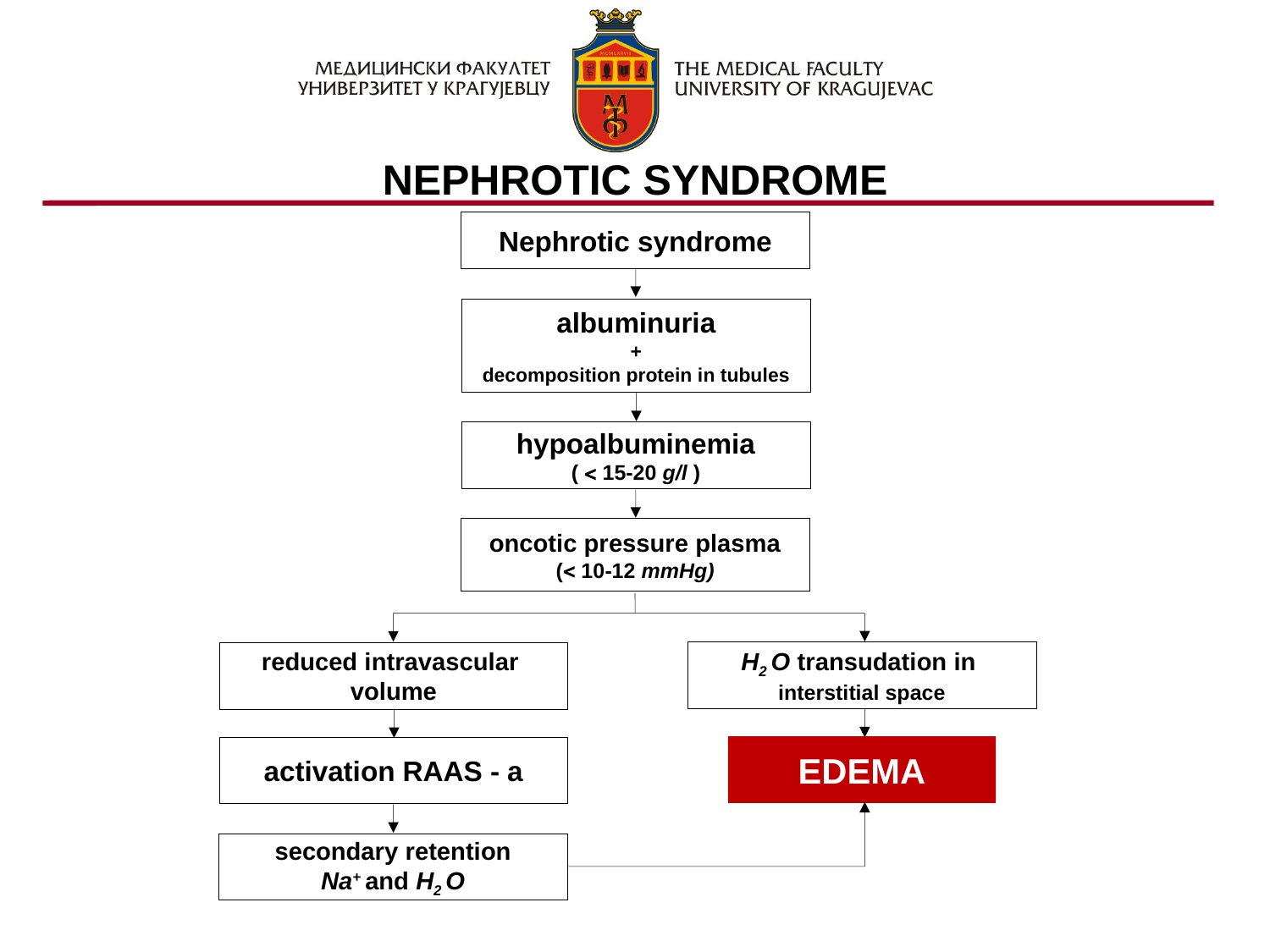

NEPHROTIC SYNDROME

Nephrotic syndrome

albuminuria
+
decomposition protein in tubules

hypoalbuminemia
( < 15-20 g/l )

oncotic pressure plasma
(< 10-12 mmHg)

H2 O transudation in
interstitial space
reduced intravascular
volume

EDEMA
activation RAAS - a

secondary retention
Na+ and H2 O